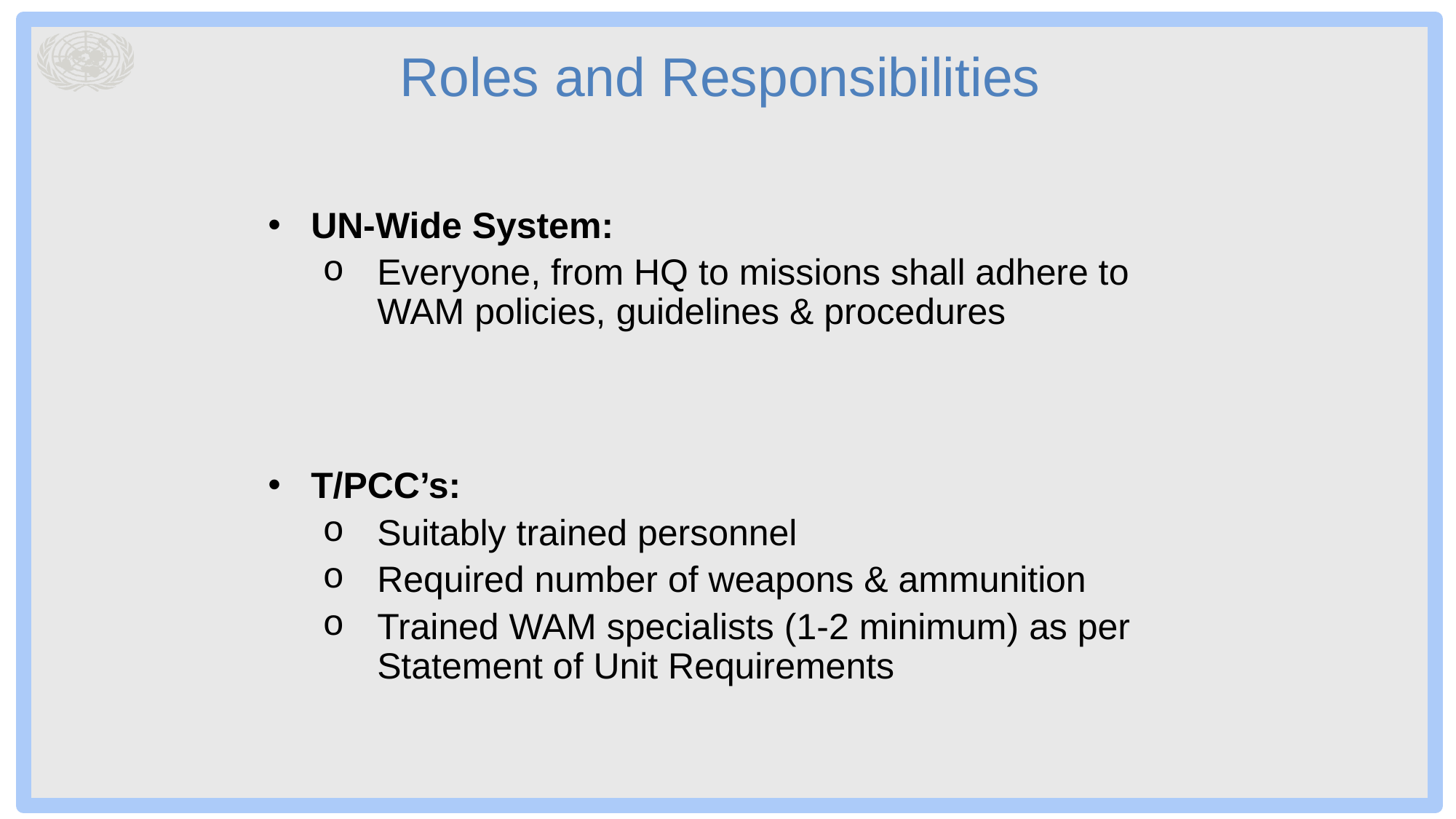

# Roles and Responsibilities
UN-Wide System:
Everyone, from HQ to missions shall adhere to WAM policies, guidelines & procedures

T/PCC’s:
Suitably trained personnel
Required number of weapons & ammunition
Trained WAM specialists (1-2 minimum) as per Statement of Unit Requirements